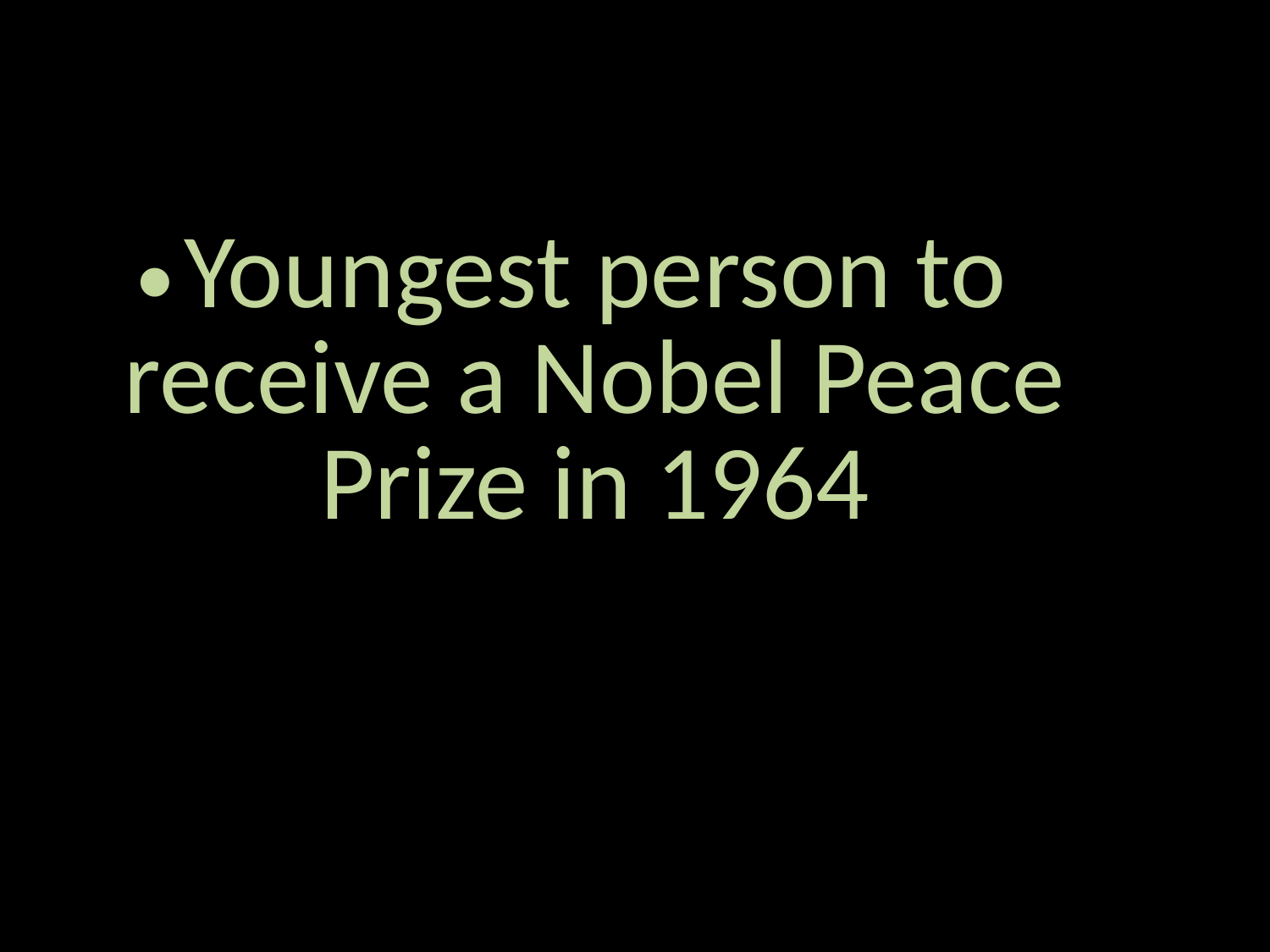

Youngest person to receive a Nobel Peace Prize in 1964